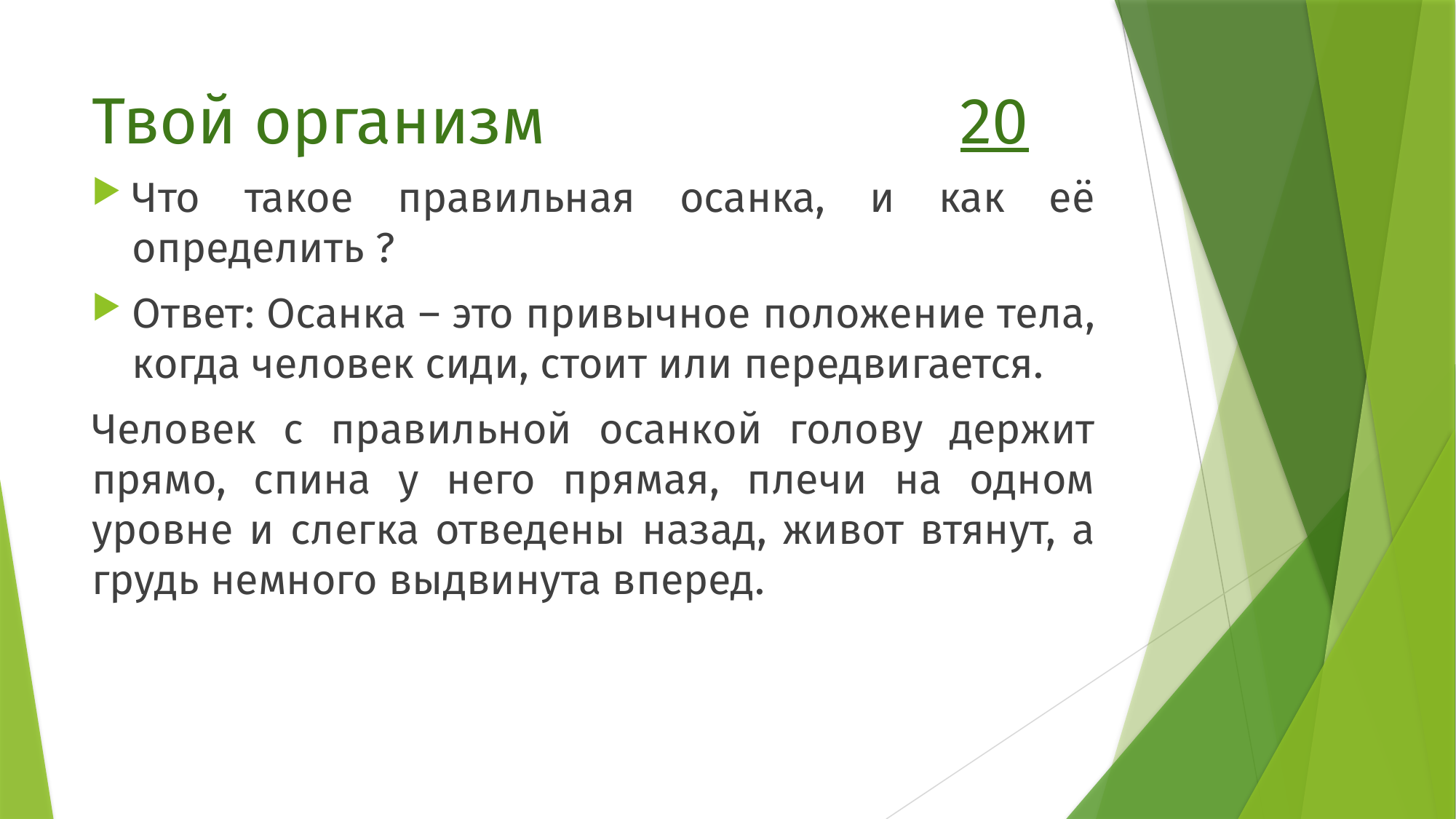

# Твой организм                        20
Что такое правильная осанка, и как её определить ?
Ответ: Осанка – это привычное положение тела, когда человек сиди, стоит или передвигается.
Человек с правильной осанкой голову держит прямо, спина у него прямая, плечи на одном уровне и слегка отведены назад, живот втянут, а грудь немного выдвинута вперед.